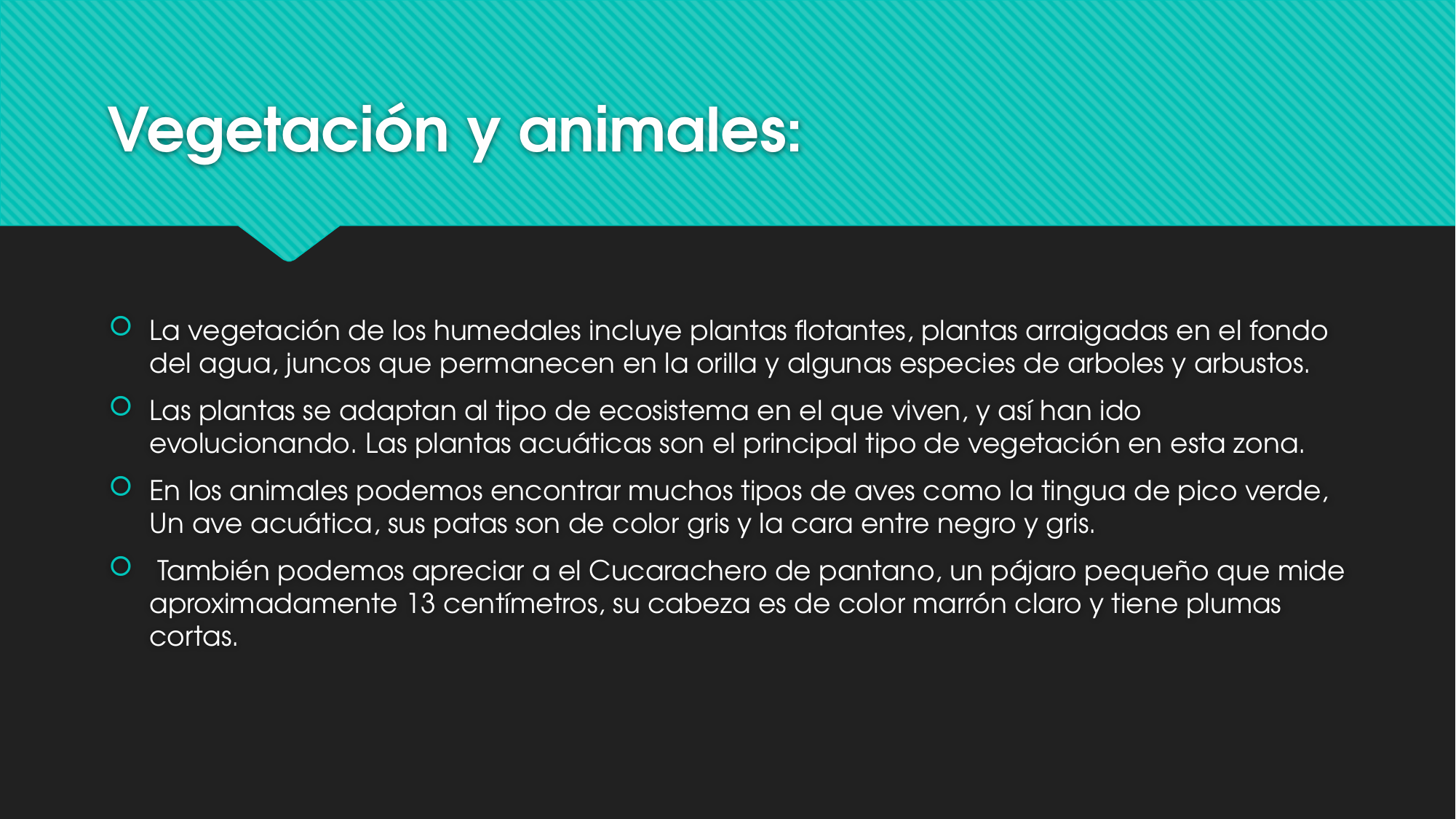

# Vegetación y animales:
La vegetación de los humedales incluye plantas flotantes, plantas arraigadas en el fondo del agua, juncos que permanecen en la orilla y algunas especies de arboles y arbustos.
Las plantas se adaptan al tipo de ecosistema en el que viven, y así han ido evolucionando. Las plantas acuáticas son el principal tipo de vegetación en esta zona.
En los animales podemos encontrar muchos tipos de aves como la tingua de pico verde, Un ave acuática, sus patas son de color gris y la cara entre negro y gris.
 También podemos apreciar a el Cucarachero de pantano, un pájaro pequeño que mide aproximadamente 13 centímetros, su cabeza es de color marrón claro y tiene plumas cortas.